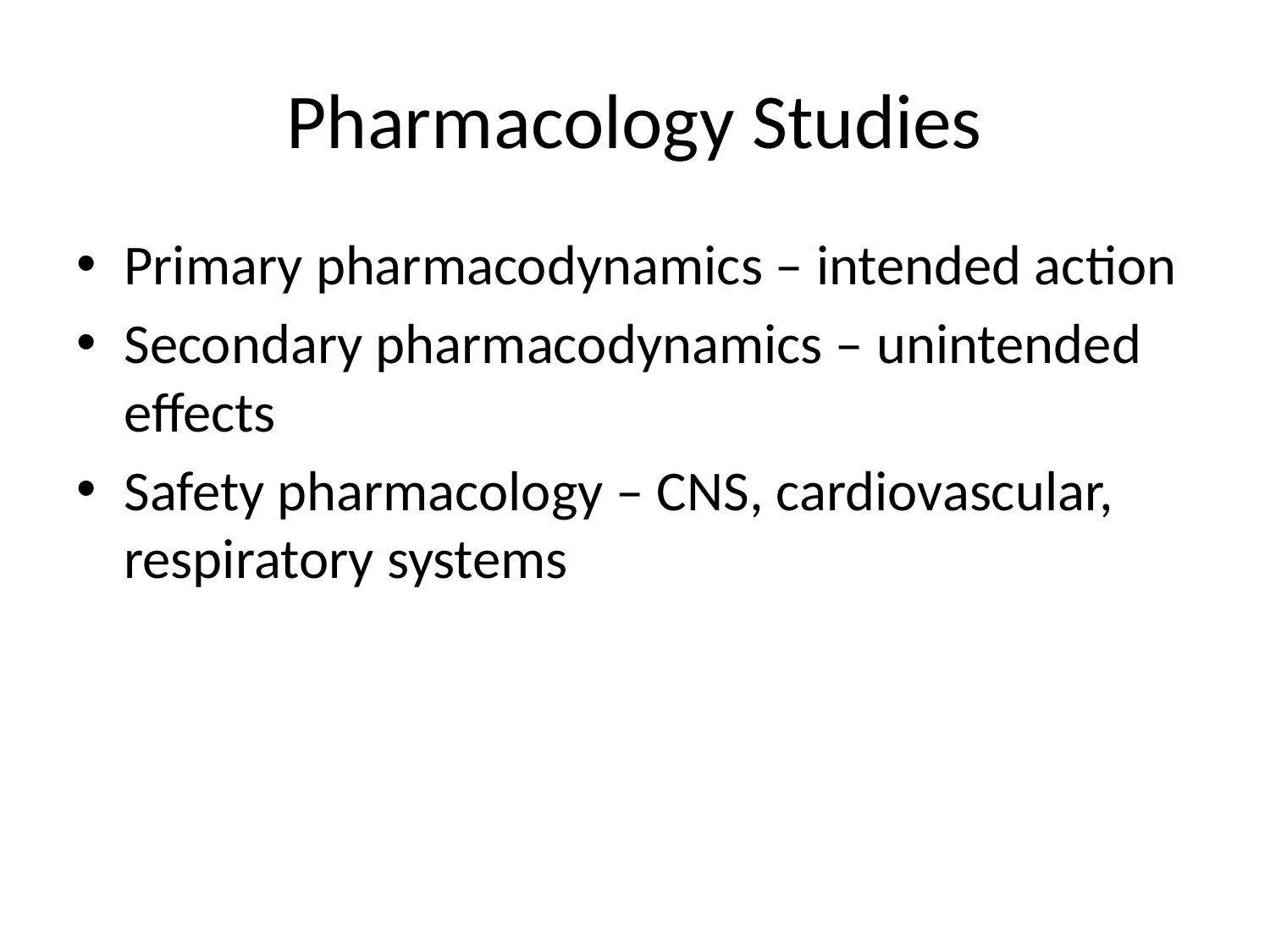

# Pharmacology Studies
Primary pharmacodynamics – intended action
Secondary pharmacodynamics – unintended effects
Safety pharmacology – CNS, cardiovascular, respiratory systems